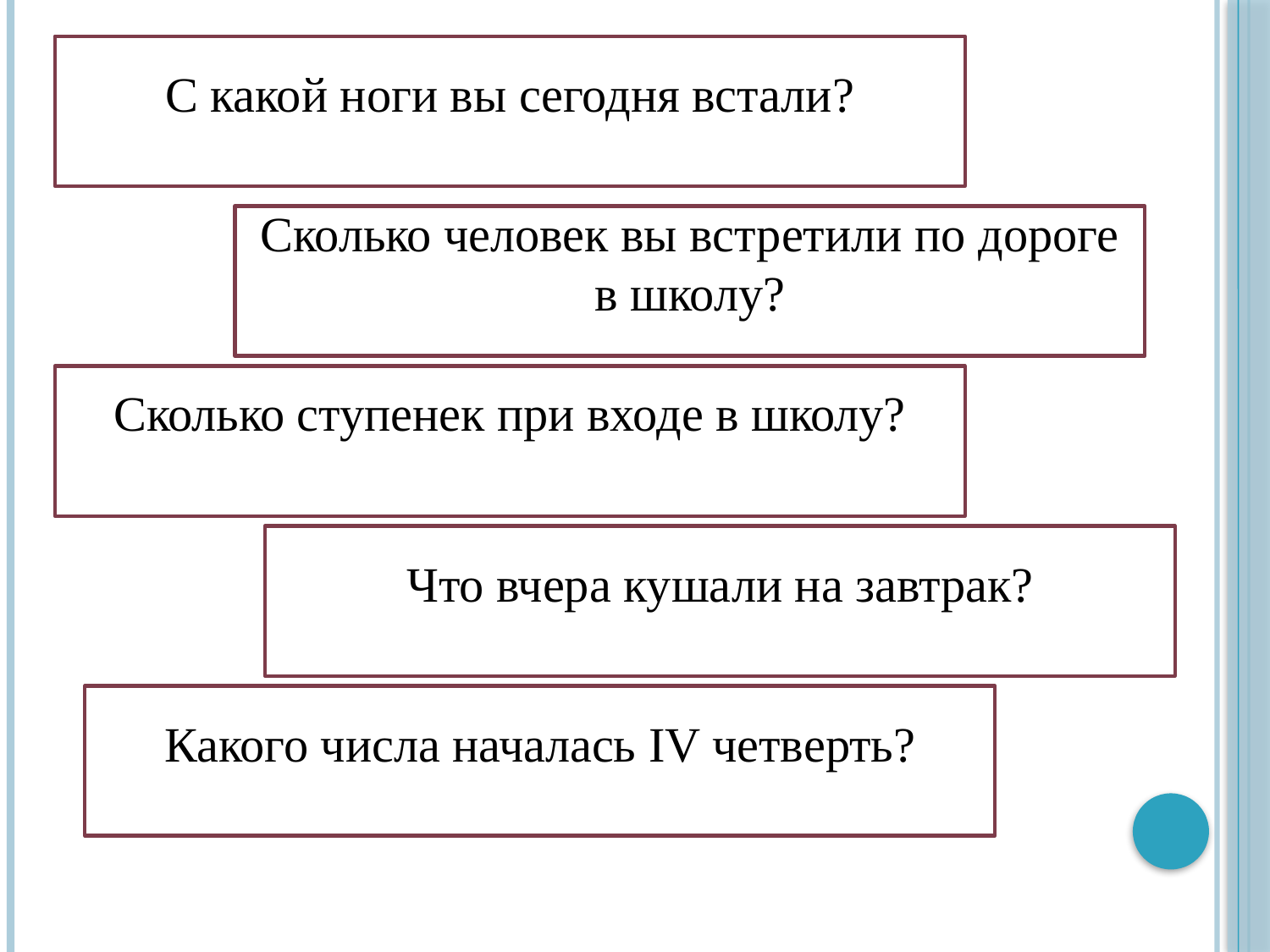

С какой ноги вы сегодня встали?

Сколько человек вы встретили по дороге в школу?

Сколько ступенек при входе в школу?

Что вчера кушали на завтрак?

Какого числа началась IV четверть?